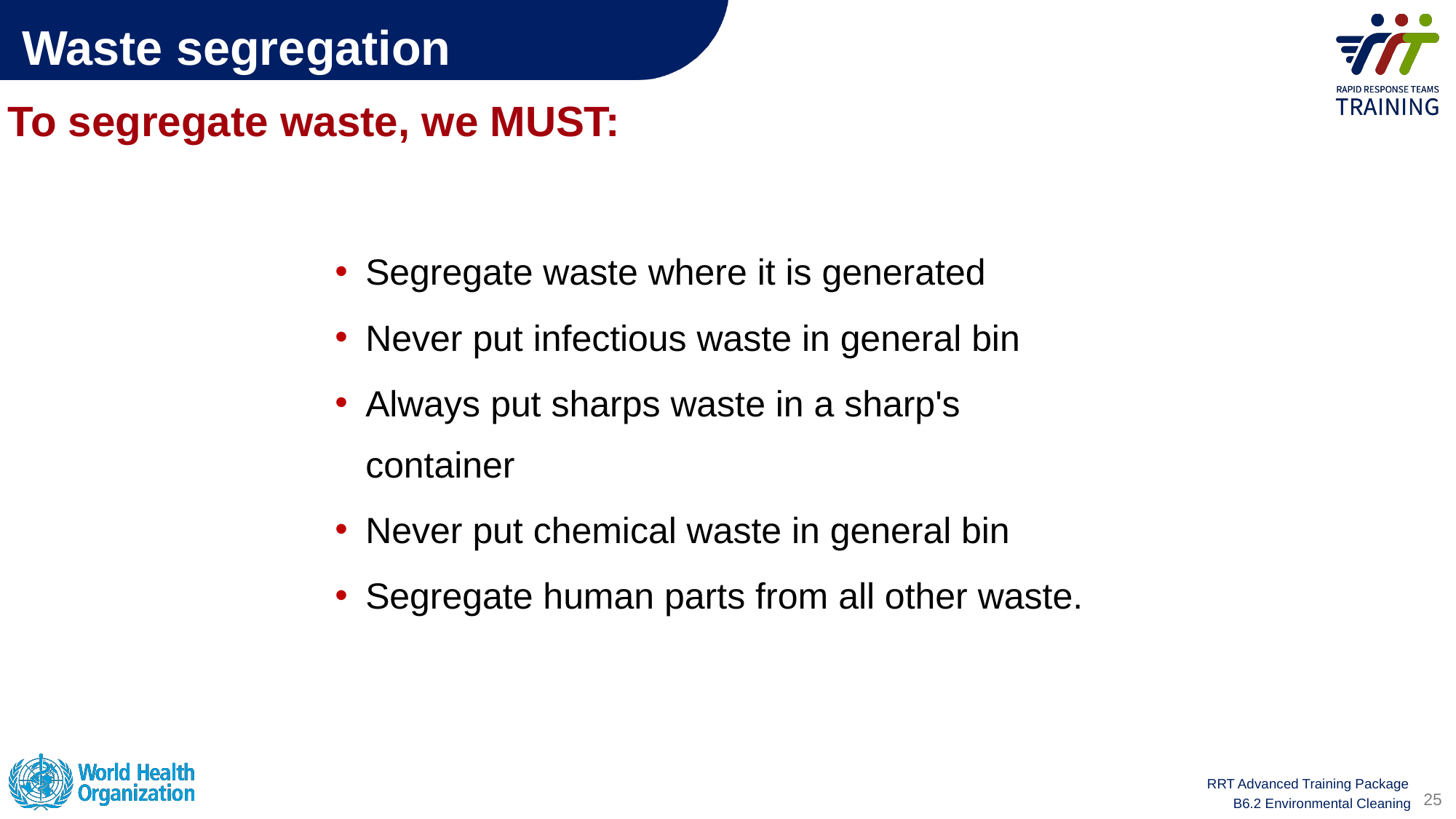

Waste segregation
To segregate waste, we MUST:
Segregate waste where it is generated
Never put infectious waste in general bin
Always put sharps waste in a sharp's container
Never put chemical waste in general bin
Segregate human parts from all other waste.